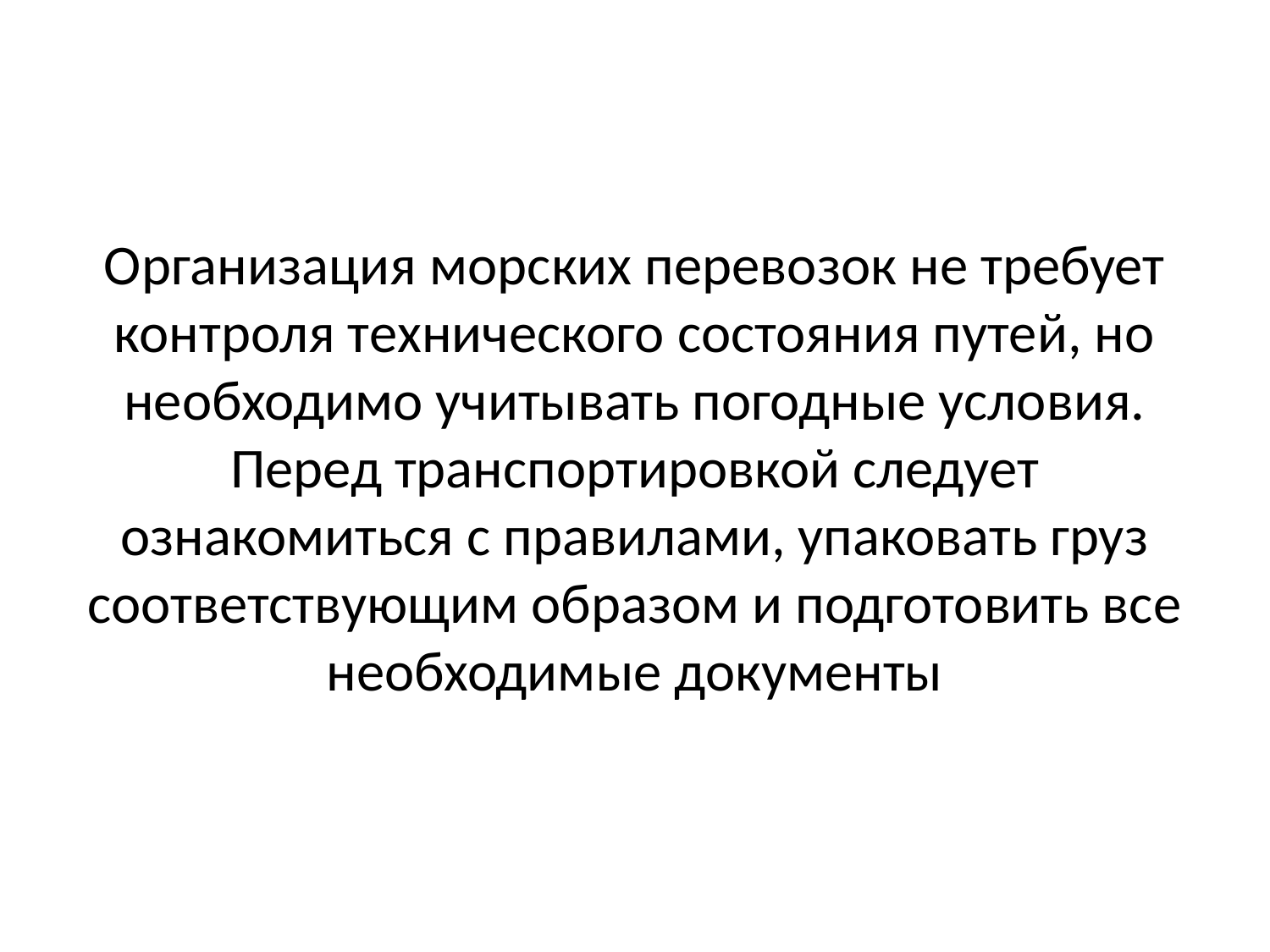

#
Организация морских перевозок не требует контроля технического состояния путей, но необходимо учитывать погодные условия. Перед транспортировкой следует ознакомиться с правилами, упаковать груз соответствующим образом и подготовить все необходимые документы